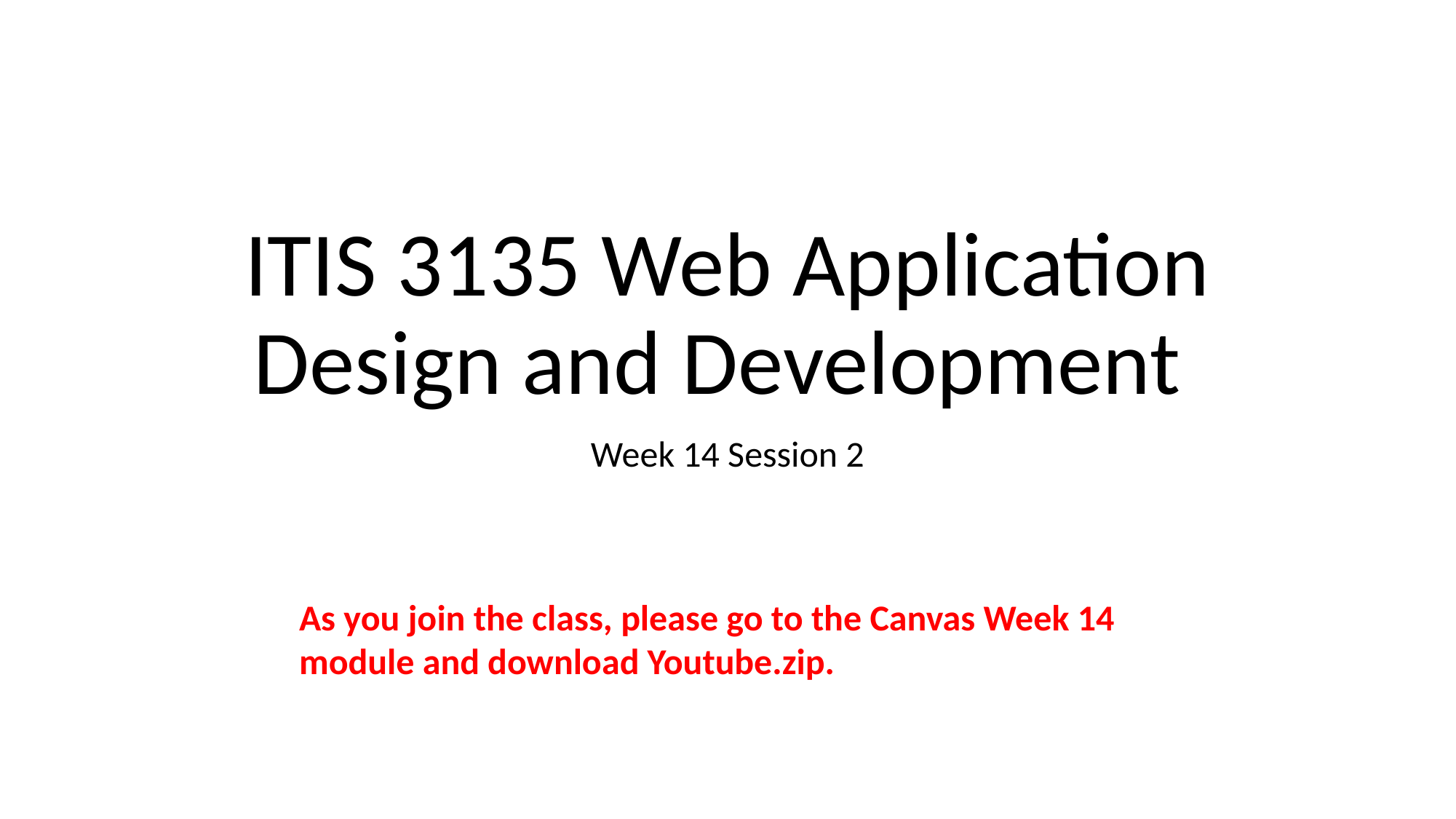

# ITIS 3135 Web Application Design and Development
Week 14 Session 2
As you join the class, please go to the Canvas Week 14 module and download Youtube.zip.